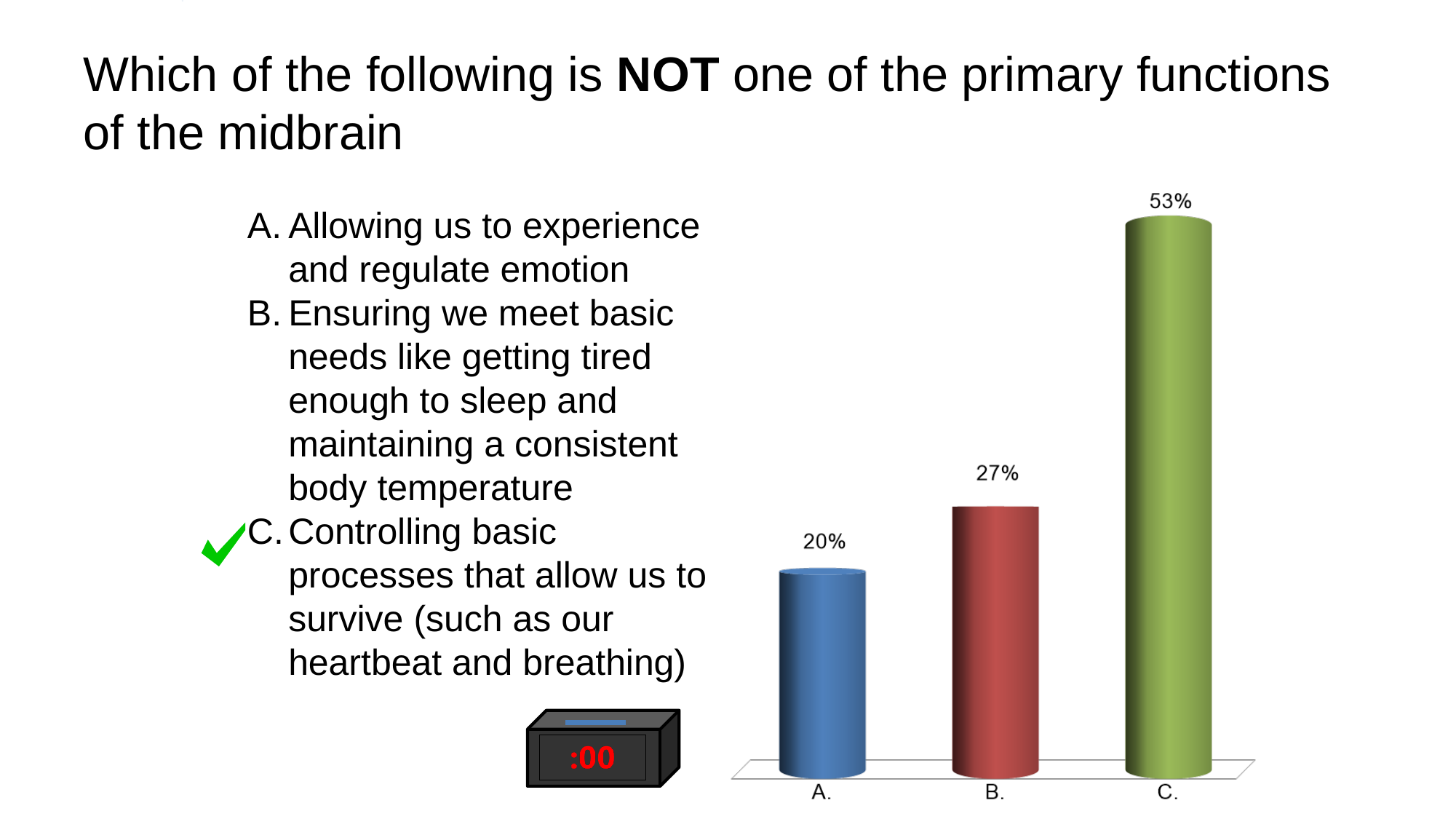

# Which of the following is NOT one of the primary functions of the midbrain

Allowing us to experience and regulate emotion
Ensuring we meet basic needs like getting tired enough to sleep and maintaining a consistent body temperature
Controlling basic processes that allow us to survive (such as our heartbeat and breathing)